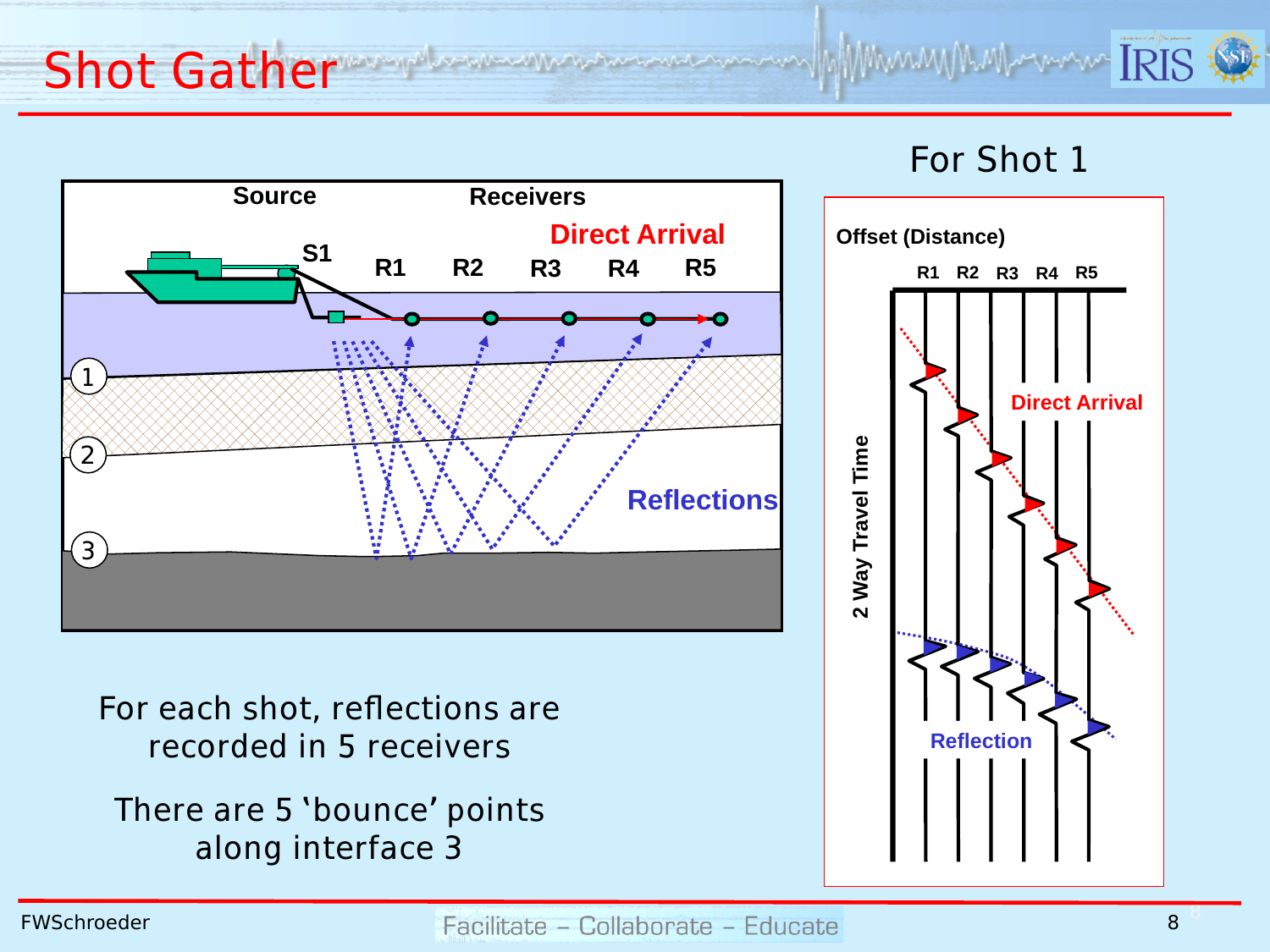

# Shot Gather
For Shot 1
Source
Receivers

Direct Arrival
S1
R1
R2
R5
R3
R4

Reflections

Offset (Distance)
R1
R2
R5
R3
R4

Direct Arrival

2 Way Travel Time

Reflection
1

2

3

For each shot, reflections are recorded in 5 receivers

There are 5 ‘bounce’ points along interface 3